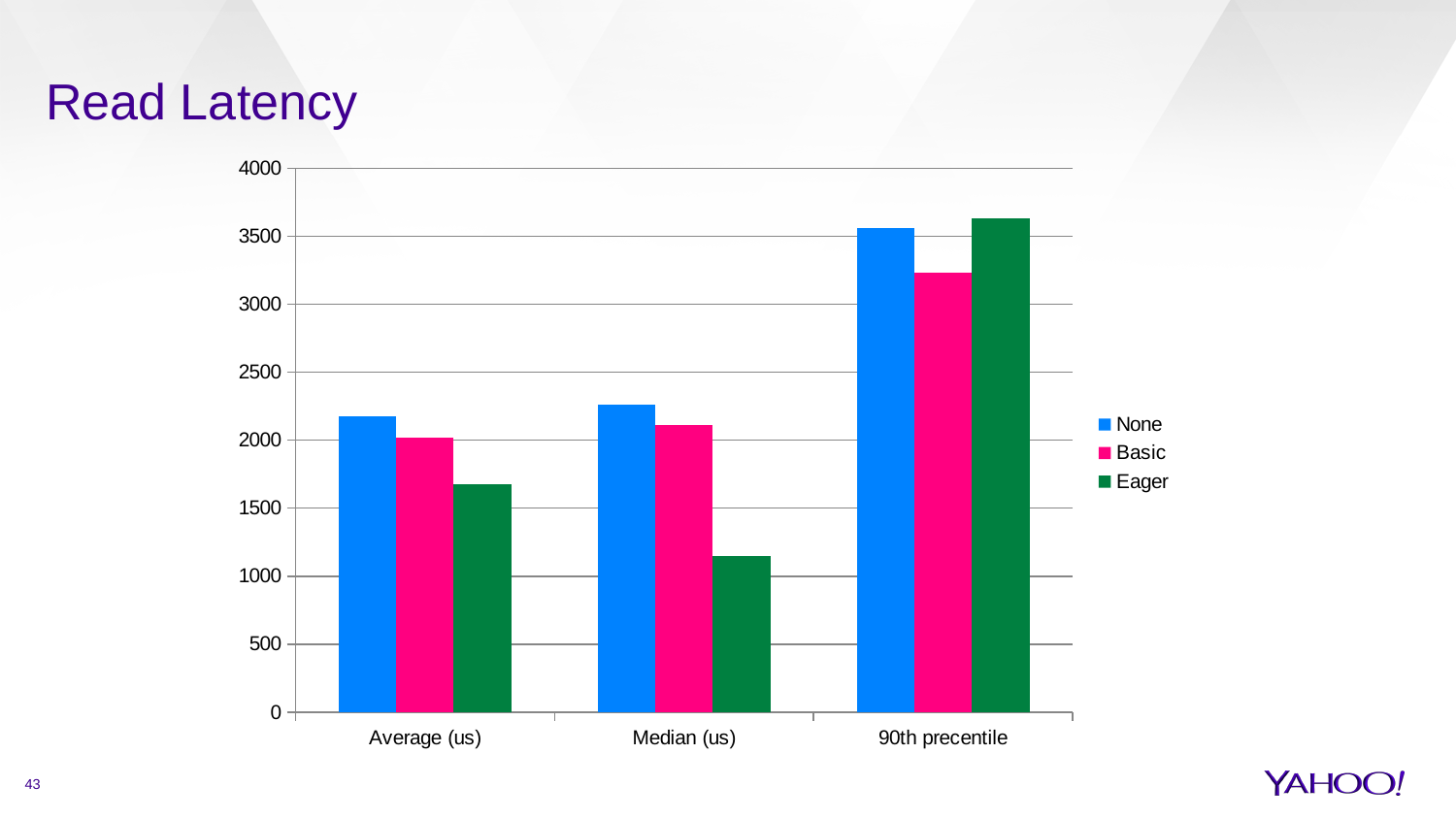

# Read Latency

### Chart

| Category | None | Basic | Eager |
|---|---|---|---|
| Average (us) | 2179.529454170964 | 2022.270593889462 | 1677.961949879849 |
| Median (us) | 2259.93 | 2114.12 | 1144.5 |
| 90th precentile | 3559.276 | 3232.476000000001 | 3630.308 |
43